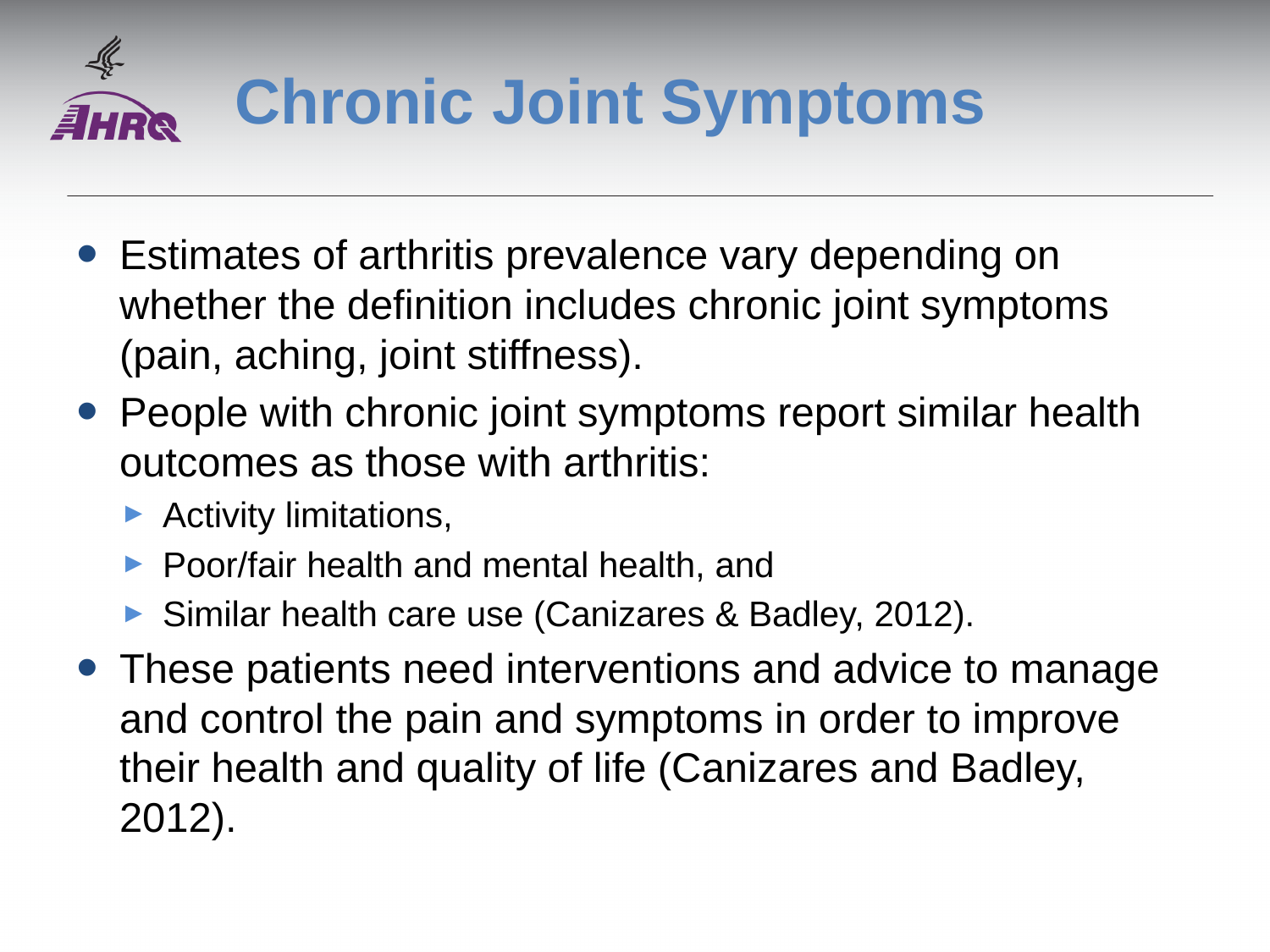

# Chronic Joint Symptoms
Estimates of arthritis prevalence vary depending on whether the definition includes chronic joint symptoms (pain, aching, joint stiffness).
People with chronic joint symptoms report similar health outcomes as those with arthritis:
Activity limitations,
Poor/fair health and mental health, and
Similar health care use (Canizares & Badley, 2012).
These patients need interventions and advice to manage and control the pain and symptoms in order to improve their health and quality of life (Canizares and Badley, 2012).